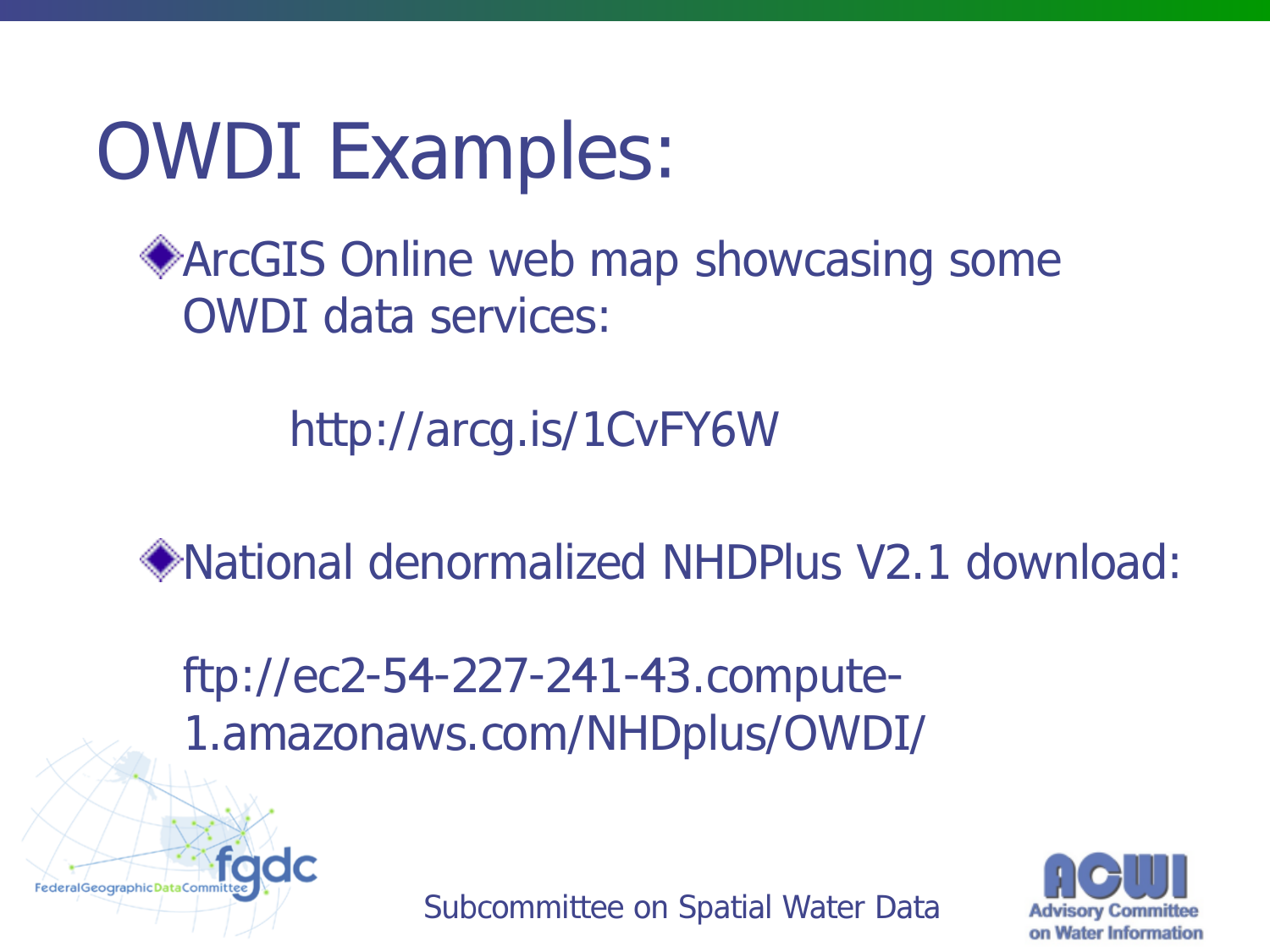

# OWDI Examples:
ArcGIS Online web map showcasing some OWDI data services:
	http://arcg.is/1CvFY6W

National denormalized NHDPlus V2.1 download:
ftp://ec2-54-227-241-43.compute-1.amazonaws.com/NHDplus/OWDI/
Subcommittee on Spatial Water Data